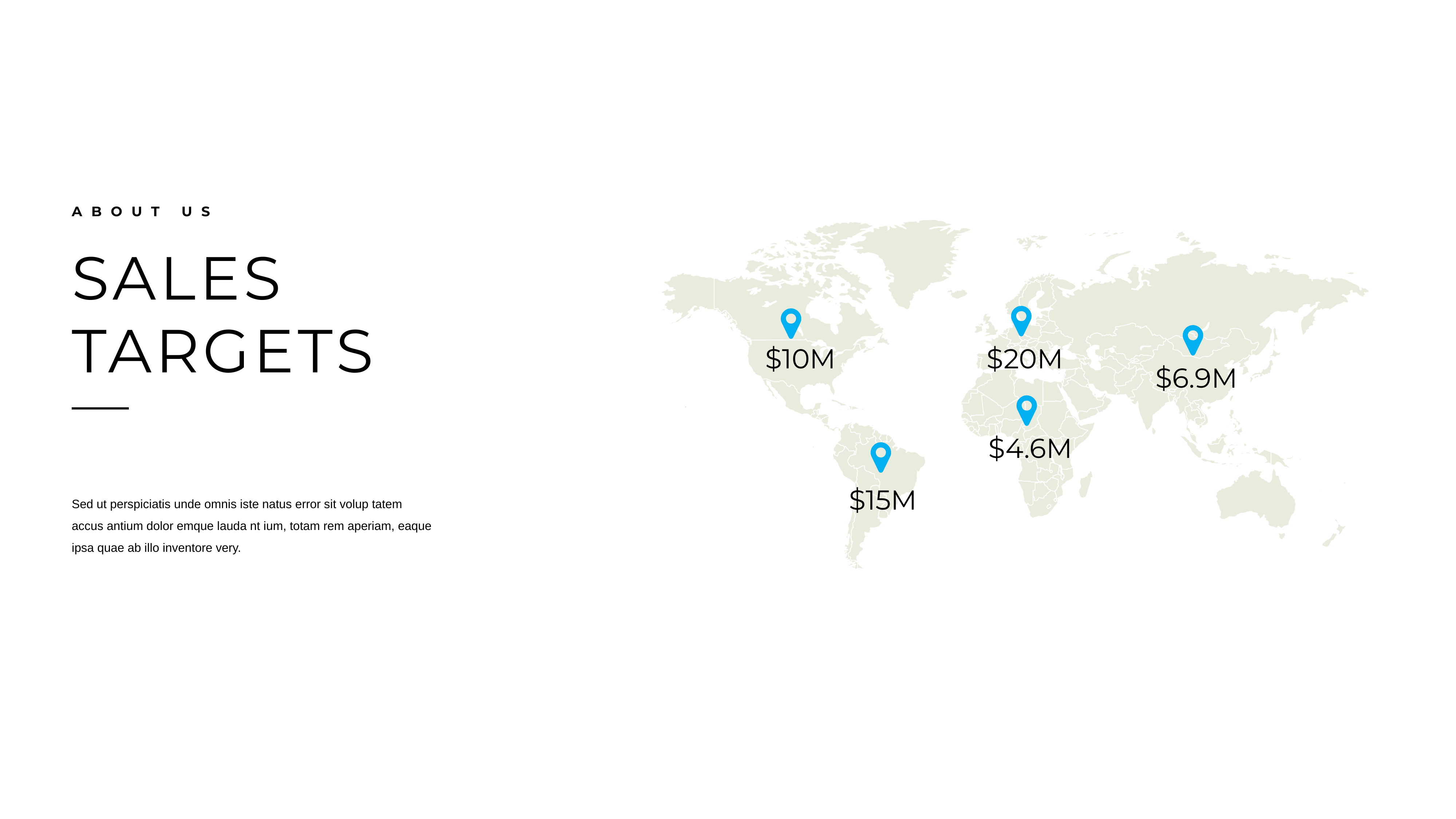

About us

Sales
Targets

$10m
$20M
$6.9M

$4.6M

$15m
Sed ut perspiciatis unde omnis iste natus error sit volup tatem accus antium dolor emque lauda nt ium, totam rem aperiam, eaque ipsa quae ab illo inventore very.